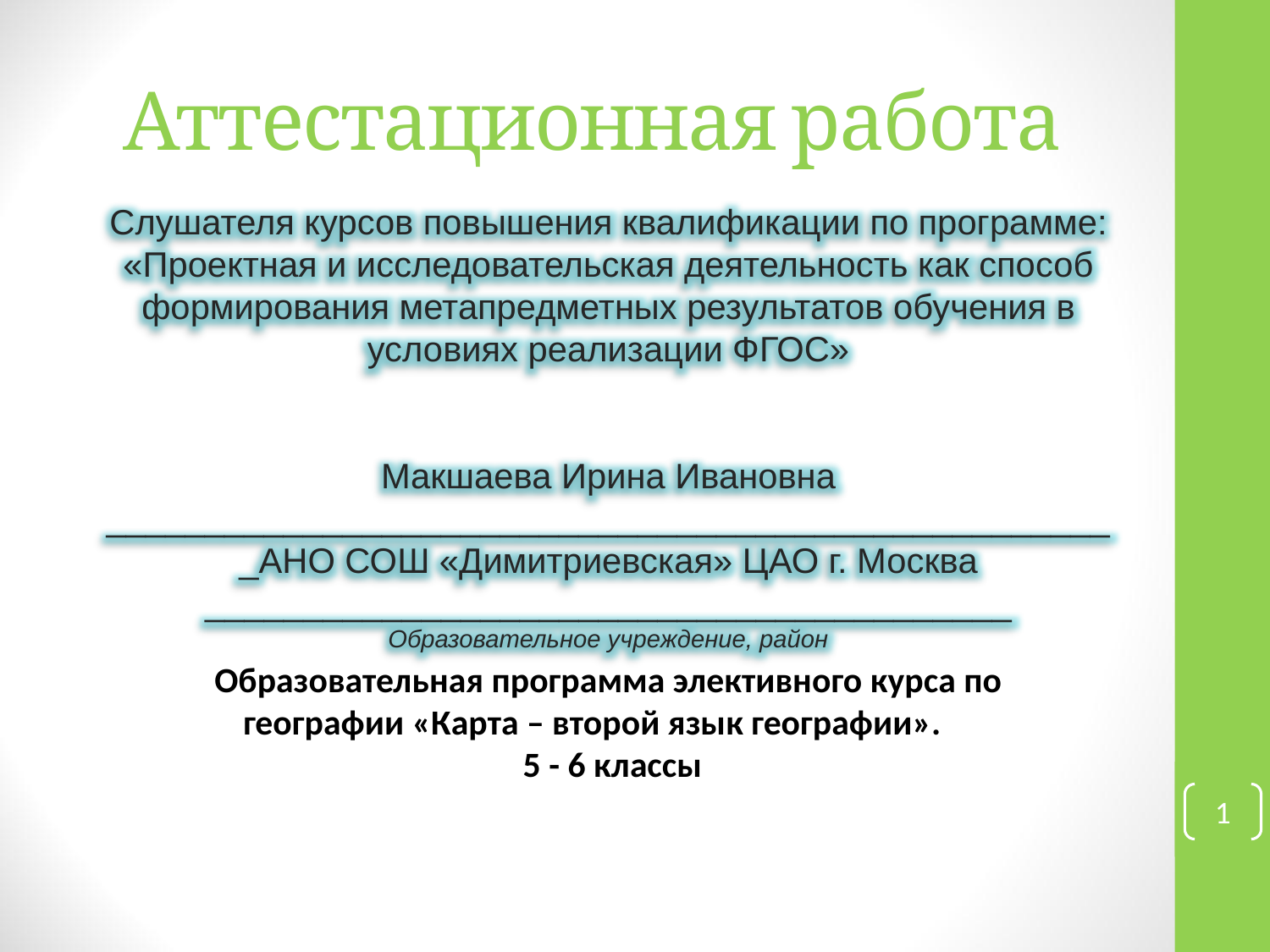

# Аттестационная работа
Слушателя курсов повышения квалификации по программе:
«Проектная и исследовательская деятельность как способ формирования метапредметных результатов обучения в условиях реализации ФГОС»

Макшаева Ирина Ивановна
____________________________________________________АНО СОШ «Димитриевская» ЦАО г. Москва _________________________________________
Образовательное учреждение, район

Образовательная программа элективного курса по географии «Карта – второй язык географии».
 5 - 6 классы
1